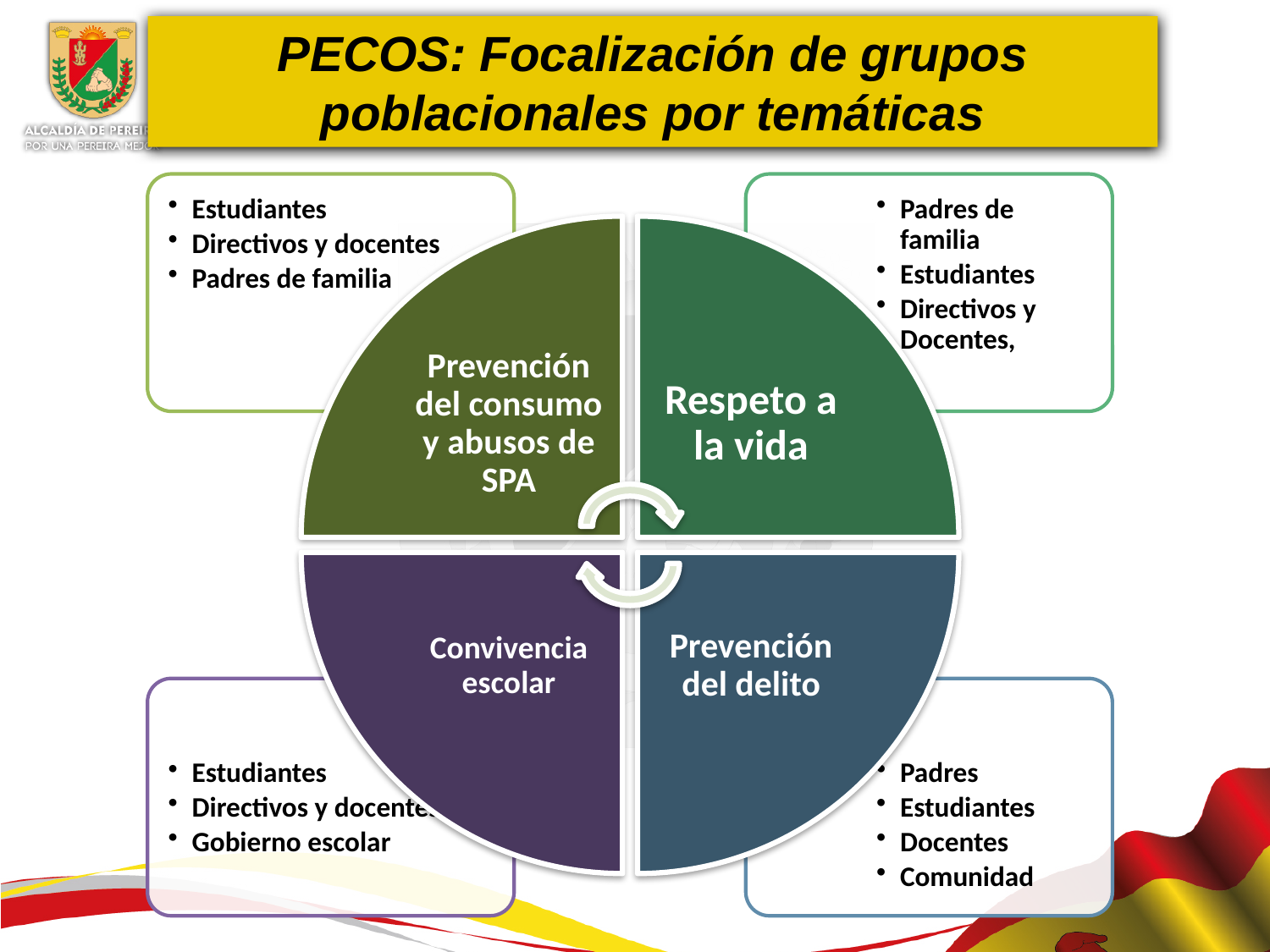

PECOS: Focalización de grupos poblacionales por temáticas
Padres
Estudiantes
Docentes
Comunidad
Estudiantes
Directivos y docentes
Gobierno escolar
Padres de familia
Estudiantes
Directivos y Docentes,
Estudiantes
Directivos y docentes
Padres de familia
Prevención del consumo y abusos de SPA
Respeto a la vida
Prevención del delito
Convivencia escolar